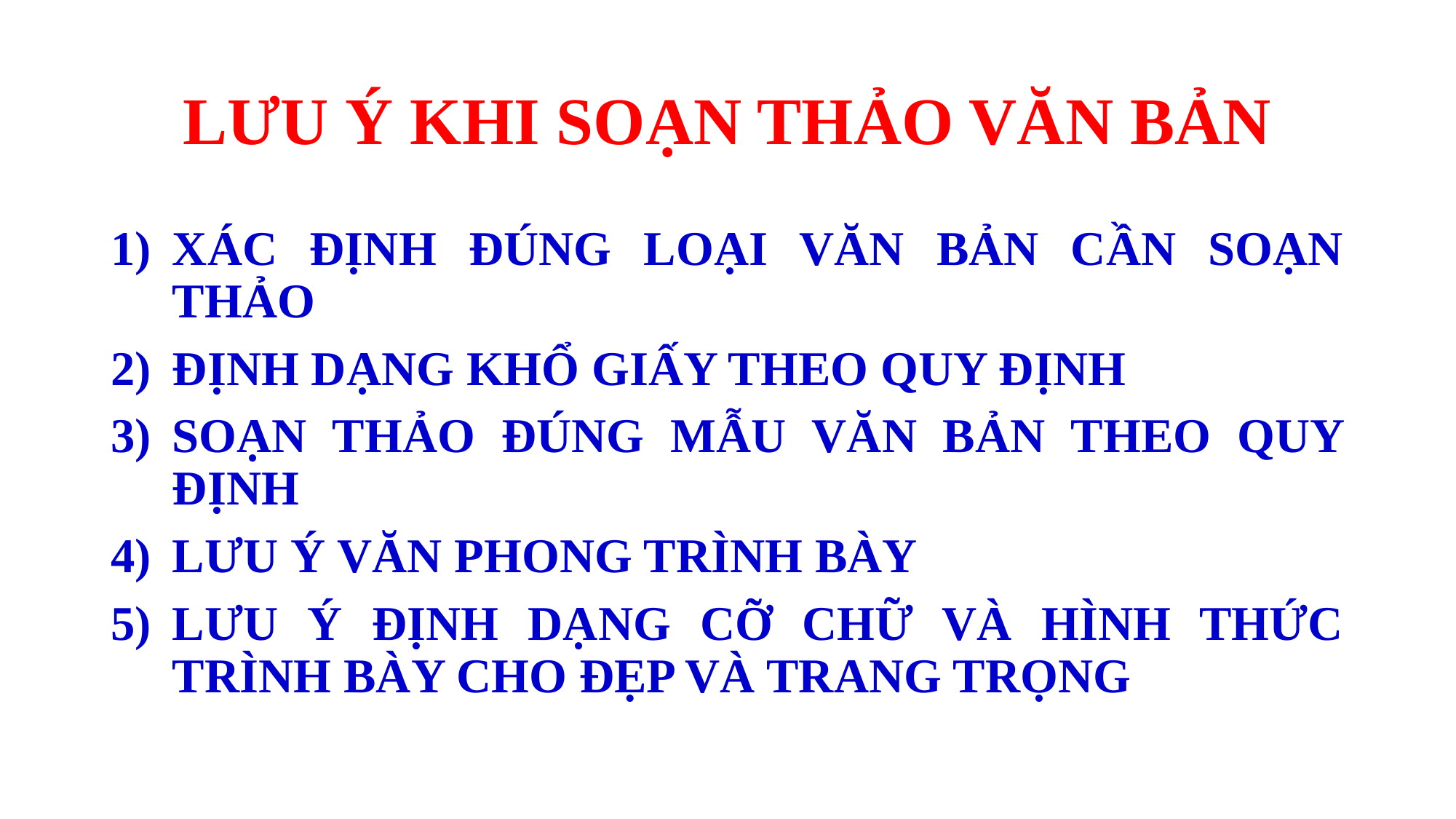

# LƯU Ý KHI SOẠN THẢO VĂN BẢN
XÁC ĐỊNH ĐÚNG LOẠI VĂN BẢN CẦN SOẠN THẢO
ĐỊNH DẠNG KHỔ GIẤY THEO QUY ĐỊNH
SOẠN THẢO ĐÚNG MẪU VĂN BẢN THEO QUY ĐỊNH
LƯU Ý VĂN PHONG TRÌNH BÀY
LƯU Ý ĐỊNH DẠNG CỠ CHỮ VÀ HÌNH THỨC TRÌNH BÀY CHO ĐẸP VÀ TRANG TRỌNG